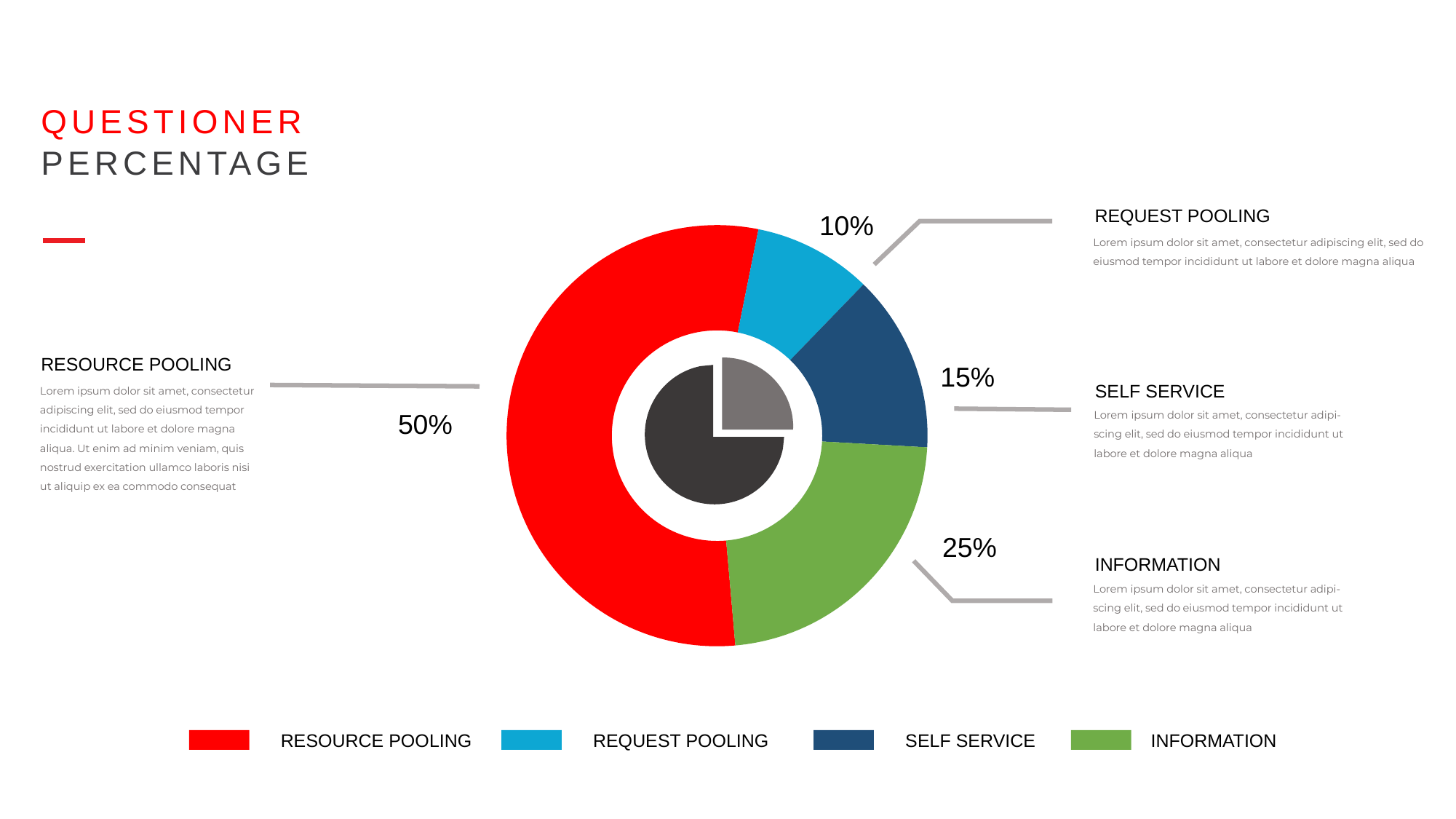

QUESTIONER
PERCENTAGE

### Chart

| Category | Sales |
|---|---|
| 1st Qtr | 60.0 |
| 2nd Qtr | 10.0 |
| 3rd Qtr | 15.0 |
| 4th Qtr | 25.0 |
REQUEST POOLING
Lorem ipsum dolor sit amet, consectetur adipiscing elit, sed do eiusmod tempor incididunt ut labore et dolore magna aliqua
10%
15%
50%
25%

RESOURCE POOLING
Lorem ipsum dolor sit amet, consectetur adipiscing elit, sed do eiusmod tempor incididunt ut labore et dolore magna aliqua. Ut enim ad minim veniam, quis nostrud exercitation ullamco laboris nisi ut aliquip ex ea commodo consequat

SELF SERVICE
Lorem ipsum dolor sit amet, consectetur adipi-
scing elit, sed do eiusmod tempor incididunt ut labore et dolore magna aliqua
INFORMATION
Lorem ipsum dolor sit amet, consectetur adipi-
scing elit, sed do eiusmod tempor incididunt ut labore et dolore magna aliqua

INFORMATION
RESOURCE POOLING
REQUEST POOLING
SELF SERVICE